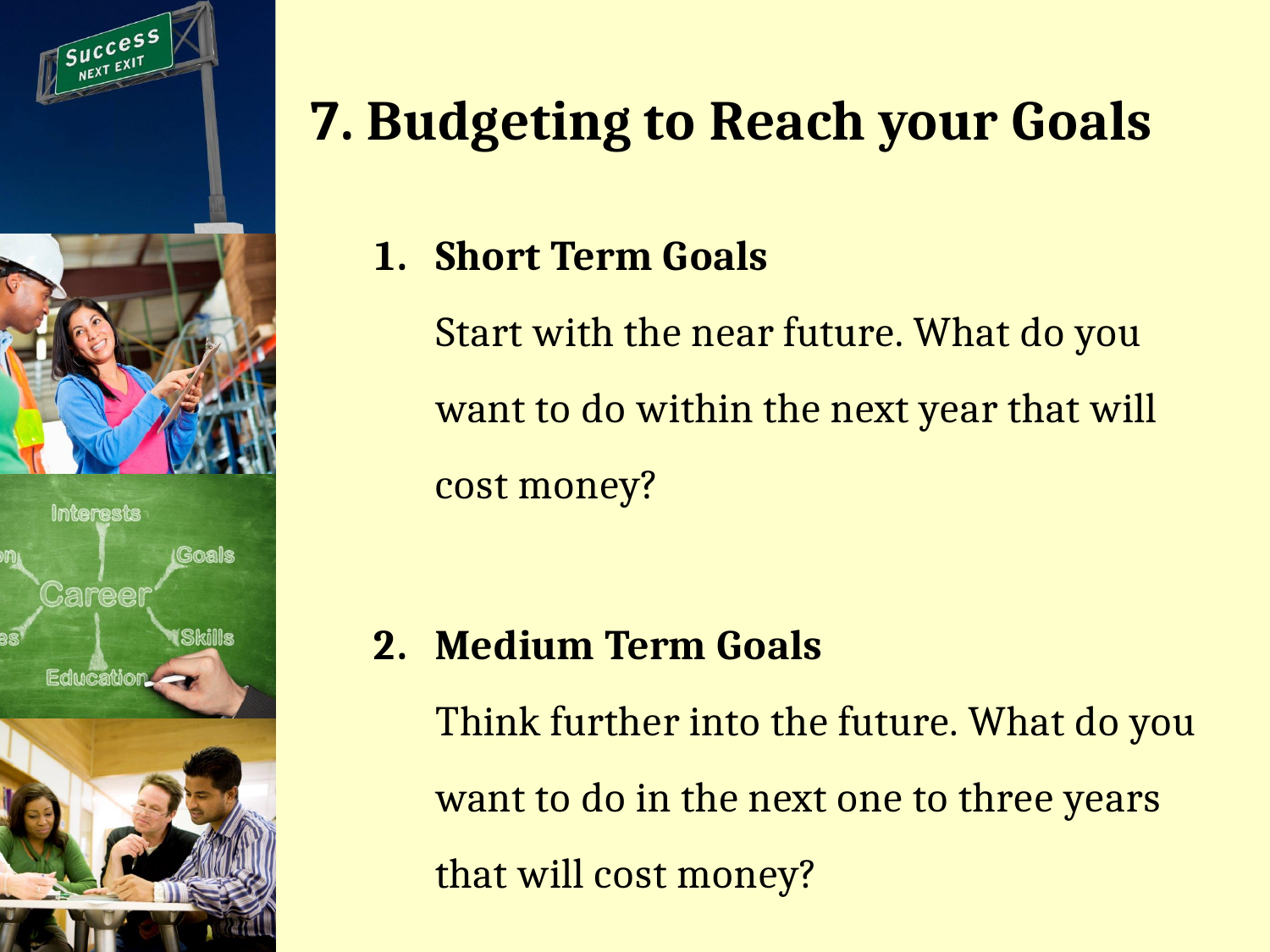

# 7. Budgeting to Reach your Goals
1.	Short Term Goals
Start with the near future. What do you want to do within the next year that will cost money?

2.   Medium Term Goals
Think further into the future. What do you want to do in the next one to three years that will cost money?